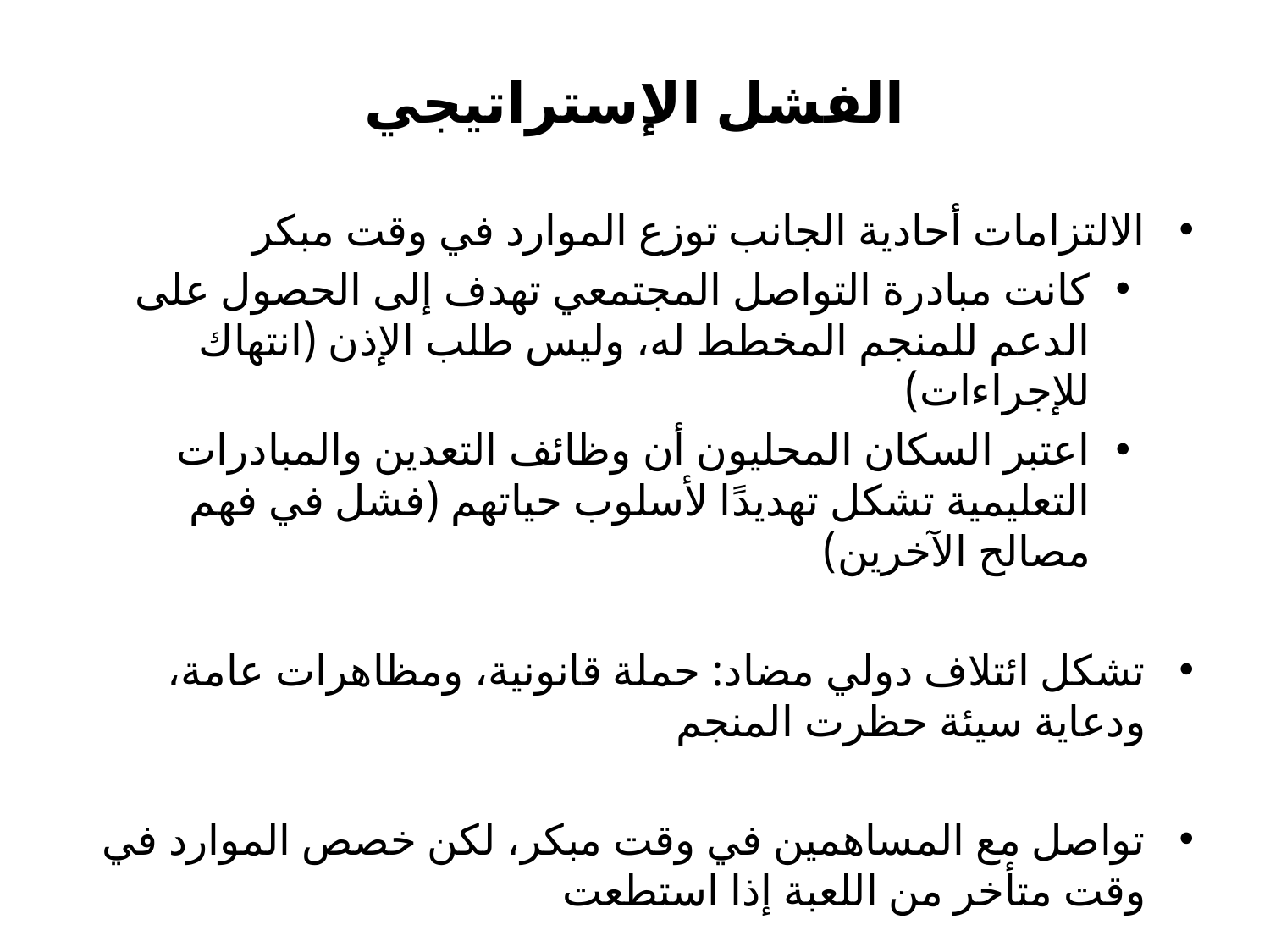

# الفشل الإستراتيجي
الالتزامات أحادية الجانب توزع الموارد في وقت مبكر
كانت مبادرة التواصل المجتمعي تهدف إلى الحصول على الدعم للمنجم المخطط له، وليس طلب الإذن (انتهاك للإجراءات)
اعتبر السكان المحليون أن وظائف التعدين والمبادرات التعليمية تشكل تهديدًا لأسلوب حياتهم (فشل في فهم مصالح الآخرين)

تشكل ائتلاف دولي مضاد: حملة قانونية، ومظاهرات عامة، ودعاية سيئة حظرت المنجم

تواصل مع المساهمين في وقت مبكر، لكن خصص الموارد في وقت متأخر من اللعبة إذا استطعت